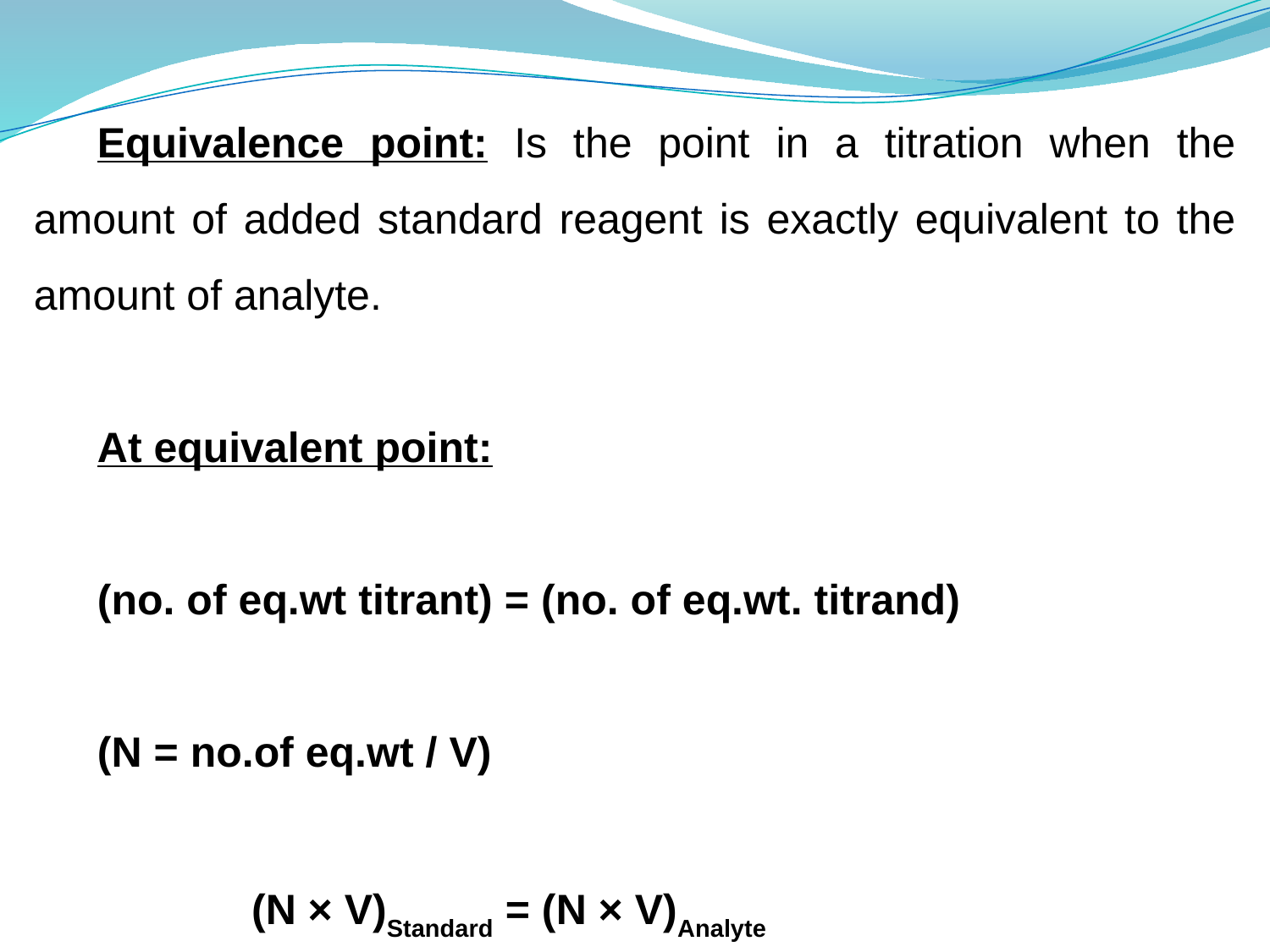

Equivalence point: Is the point in a titration when the amount of added standard reagent is exactly equivalent to the amount of analyte.

At equivalent point:

(no. of eq.wt titrant) = (no. of eq.wt. titrand)

(N = no.of eq.wt / V)

             (N × V)Standard = (N × V)Analyte